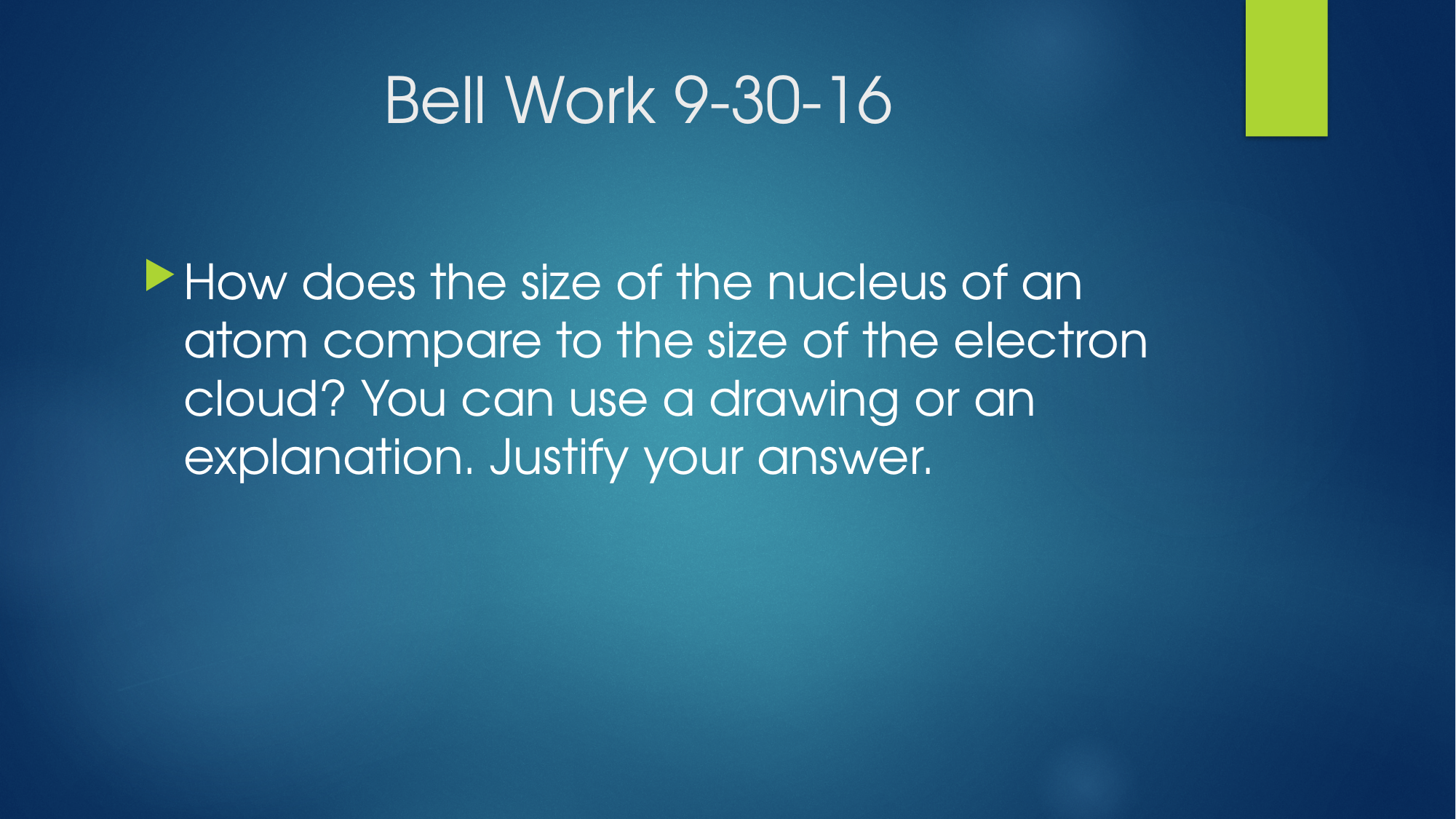

# Bell Work 9-30-16
How does the size of the nucleus of an atom compare to the size of the electron cloud? You can use a drawing or an explanation. Justify your answer.